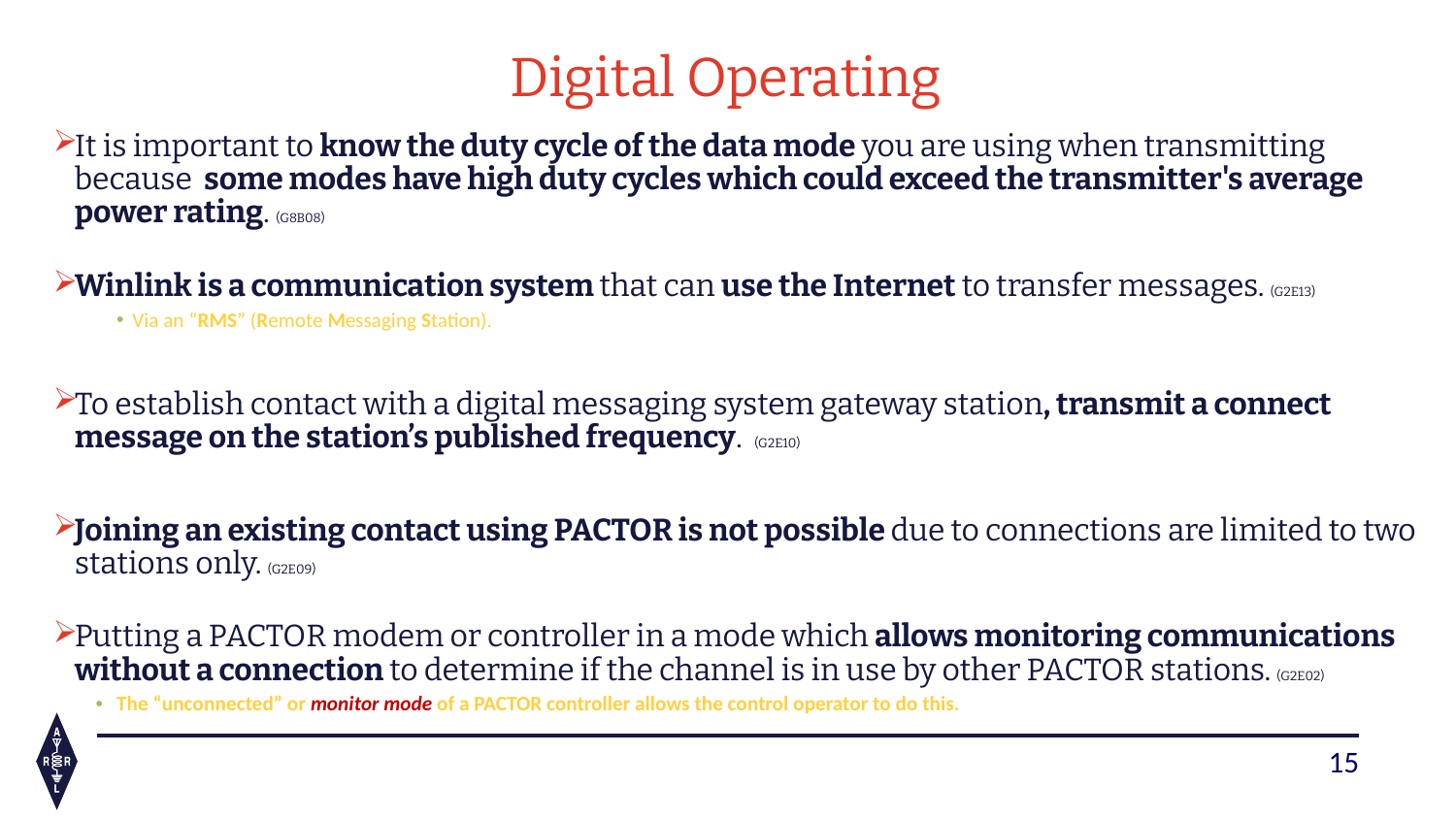

# Digital Operating
It is important to know the duty cycle of the data mode you are using when transmitting because  some modes have high duty cycles which could exceed the transmitter's average power rating. (G8B08)

Winlink is a communication system that can use the Internet to transfer messages. (G2E13)
Via an “RMS” (Remote Messaging Station).

To establish contact with a digital messaging system gateway station, transmit a connect message on the station’s published frequency.  (G2E10)

Joining an existing contact using PACTOR is not possible due to connections are limited to two stations only. (G2E09)

Putting a PACTOR modem or controller in a mode which allows monitoring communications without a connection to determine if the channel is in use by other PACTOR stations. (G2E02)
The “unconnected” or monitor mode of a PACTOR controller allows the control operator to do this.

15